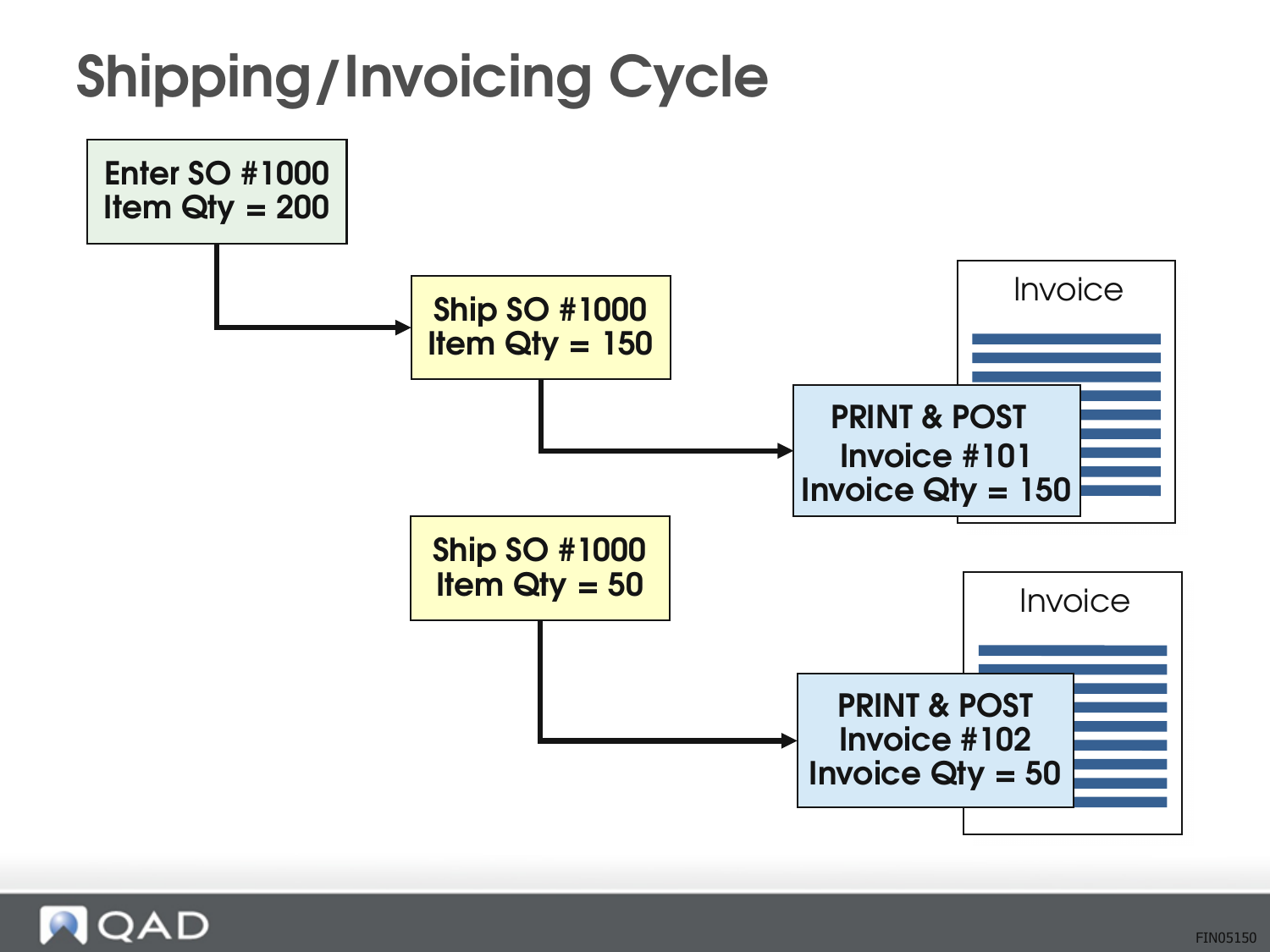

# Shipping/Invoicing Cycle
Enter SO #1000
Item Qty = 200

Invoice

Ship SO #1000
Item Qty = 150

PRINT & POST

Invoice #101
Invoice Qty = 150
Ship SO #1000
Item Qty = 50

Invoice

PRINT & POST
Invoice #102
Invoice Qty = 50
FIN05150